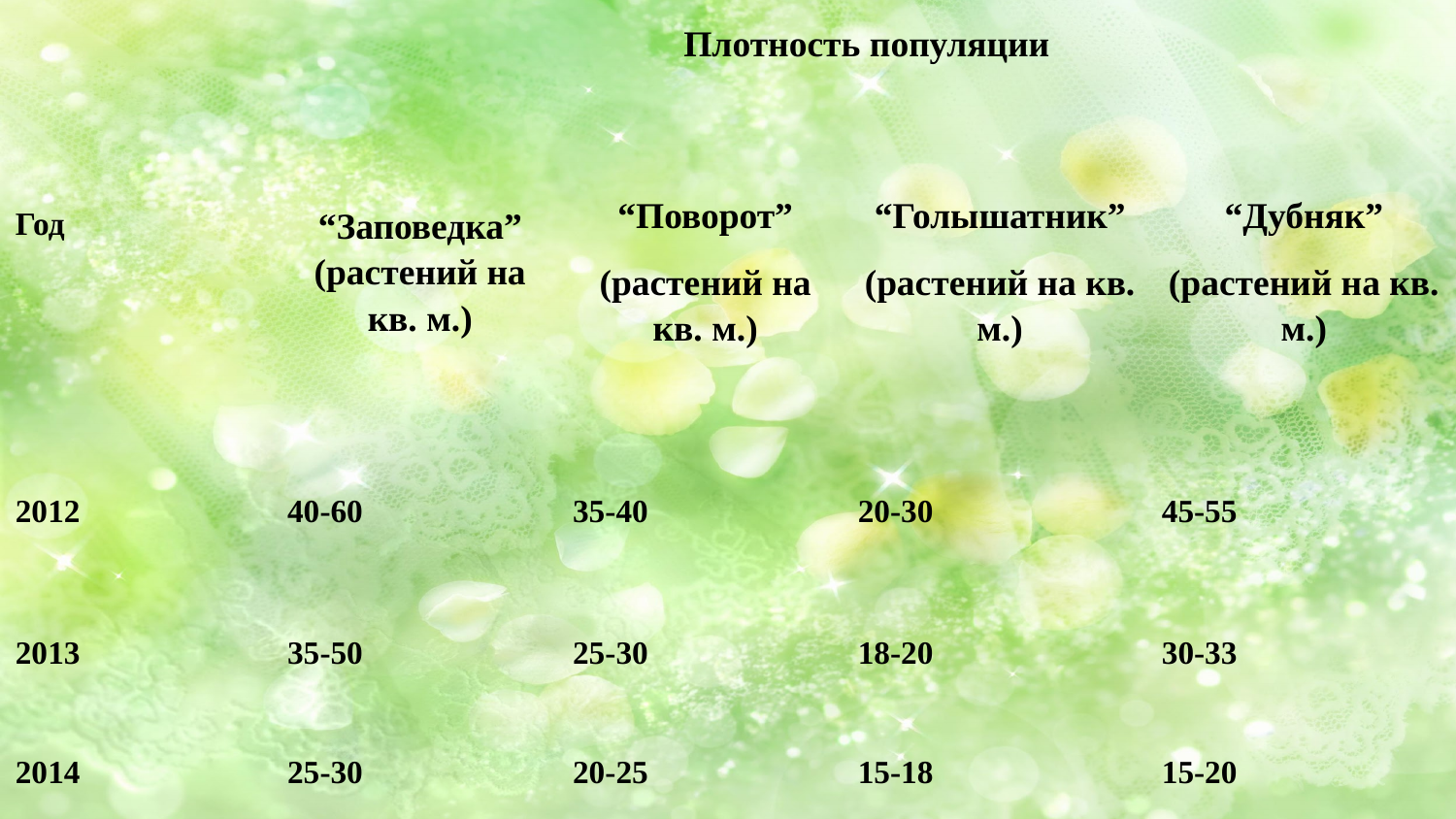

| Год | Плотность популяции |  |  |  |
| --- | --- | --- | --- | --- |
|  | “Заповедка” (растений на кв. м.) | “Поворот” (растений на кв. м.) | “Голышатник” (растений на кв. м.) | “Дубняк” (растений на кв. м.) |
| 2012 | 40-60 | 35-40 | 20-30 | 45-55 |
| 2013 | 35-50 | 25-30 | 18-20 | 30-33 |
| 2014 | 25-30 | 20-25 | 15-18 | 15-20 |